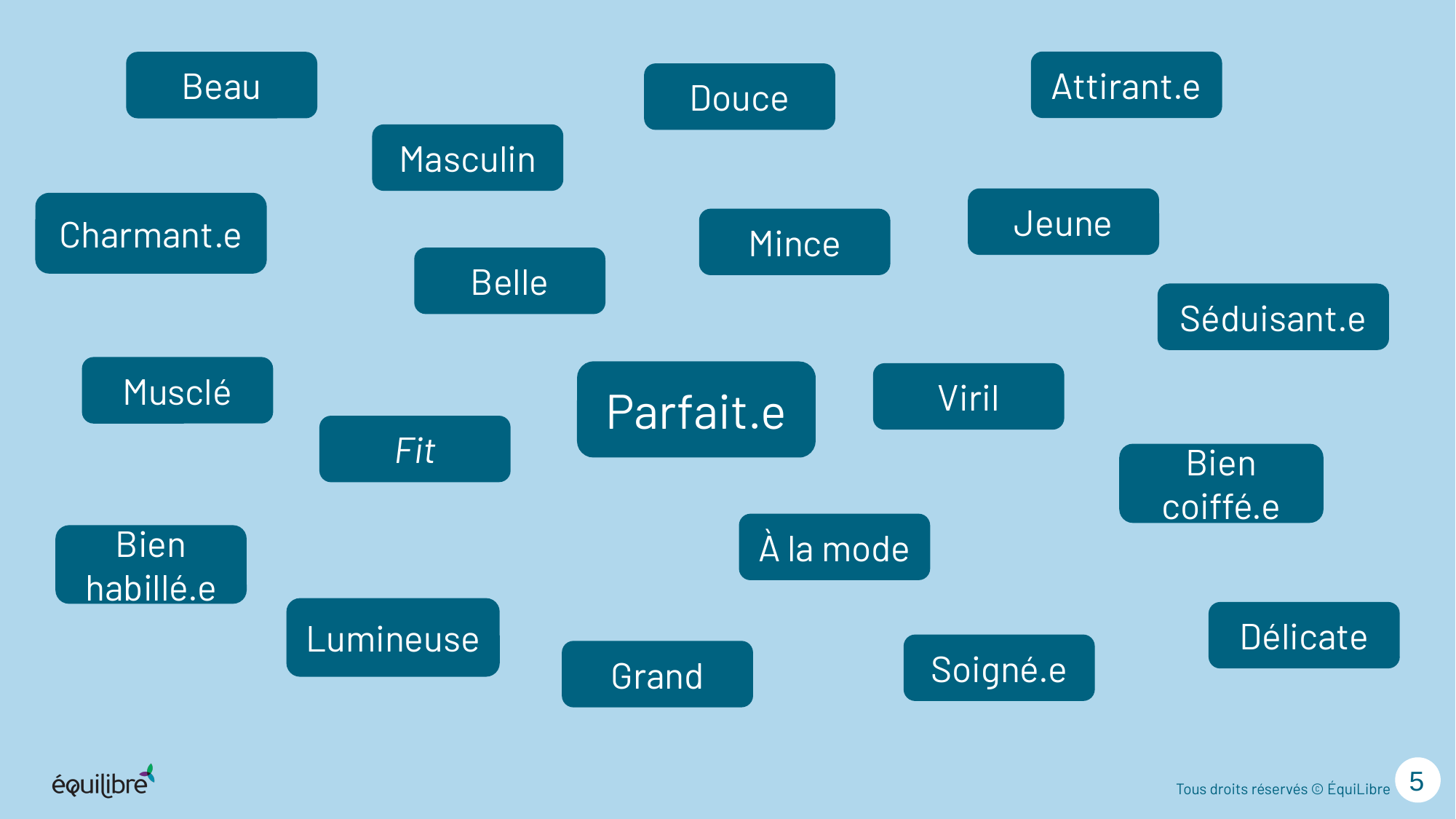

Attirant.e
Beau
Douce
Masculin
Jeune
Charmant.e
Mince
Belle
Séduisant.e
Musclé
Parfait.e
Viril
Fit
Bien coiffé.e
À la mode
Bien habillé.e
Lumineuse
Délicate
Soigné.e
Grand

5
2